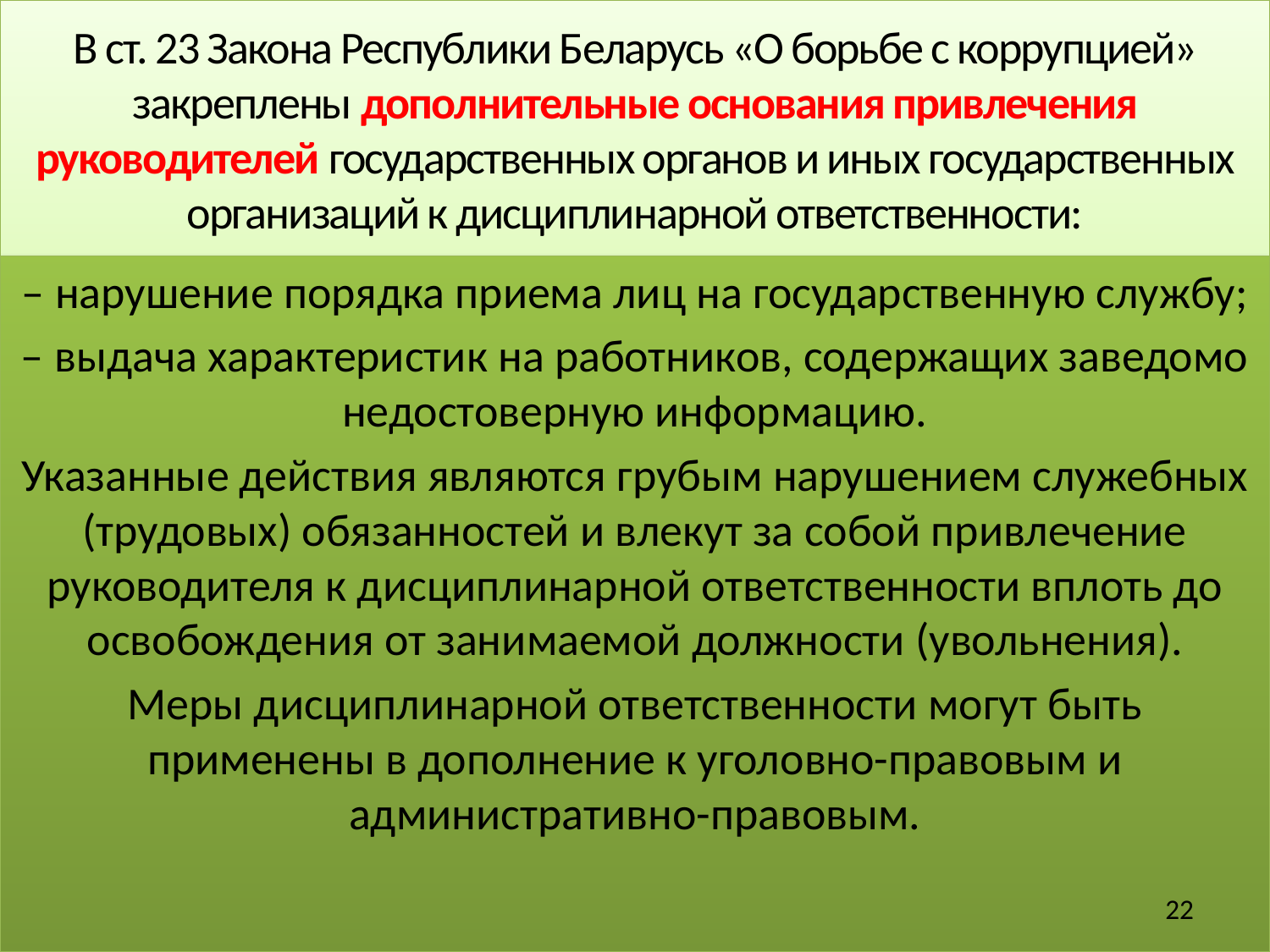

# В ст. 23 Закона Республики Беларусь «О борьбе с коррупцией» закреплены дополнительные основания привлечения руководителей государственных органов и иных государственных организаций к дисциплинарной ответственности:
– нарушение порядка приема лиц на государственную службу;
– выдача характеристик на работников, содержащих заведомо недостоверную информацию.
Указанные действия являются грубым нарушением служебных (трудовых) обязанностей и влекут за собой привлечение руководителя к дисциплинарной ответственности вплоть до освобождения от занимаемой должности (увольнения).
Меры дисциплинарной ответственности могут быть применены в дополнение к уголовно-правовым и административно-правовым.
22